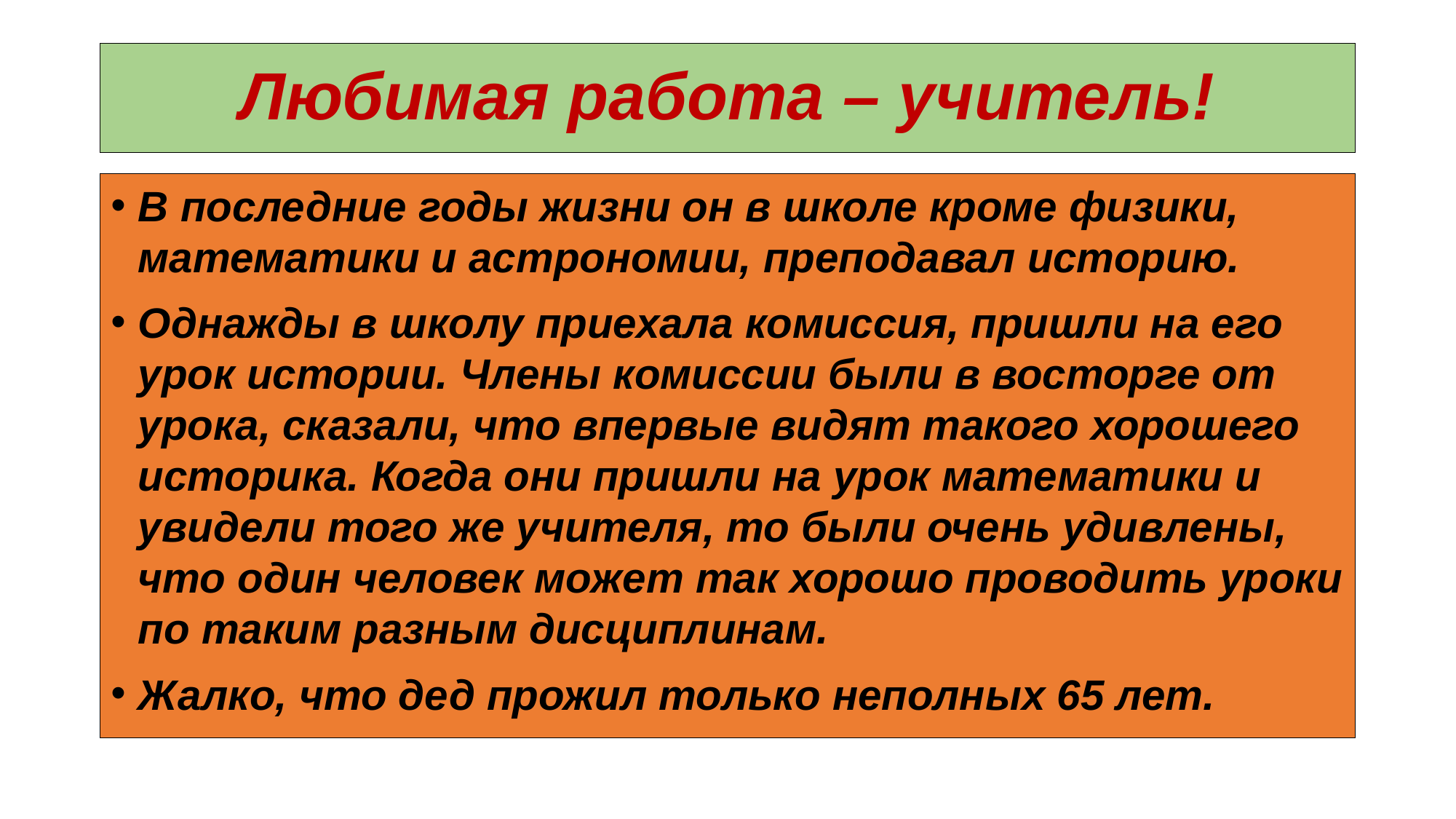

# Любимая работа – учитель!
В последние годы жизни он в школе кроме физики, математики и астрономии, преподавал историю.
Однажды в школу приехала комиссия, пришли на его урок истории. Члены комиссии были в восторге от урока, сказали, что впервые видят такого хорошего историка. Когда они пришли на урок математики и увидели того же учителя, то были очень удивлены, что один человек может так хорошо проводить уроки по таким разным дисциплинам.
Жалко, что дед прожил только неполных 65 лет.